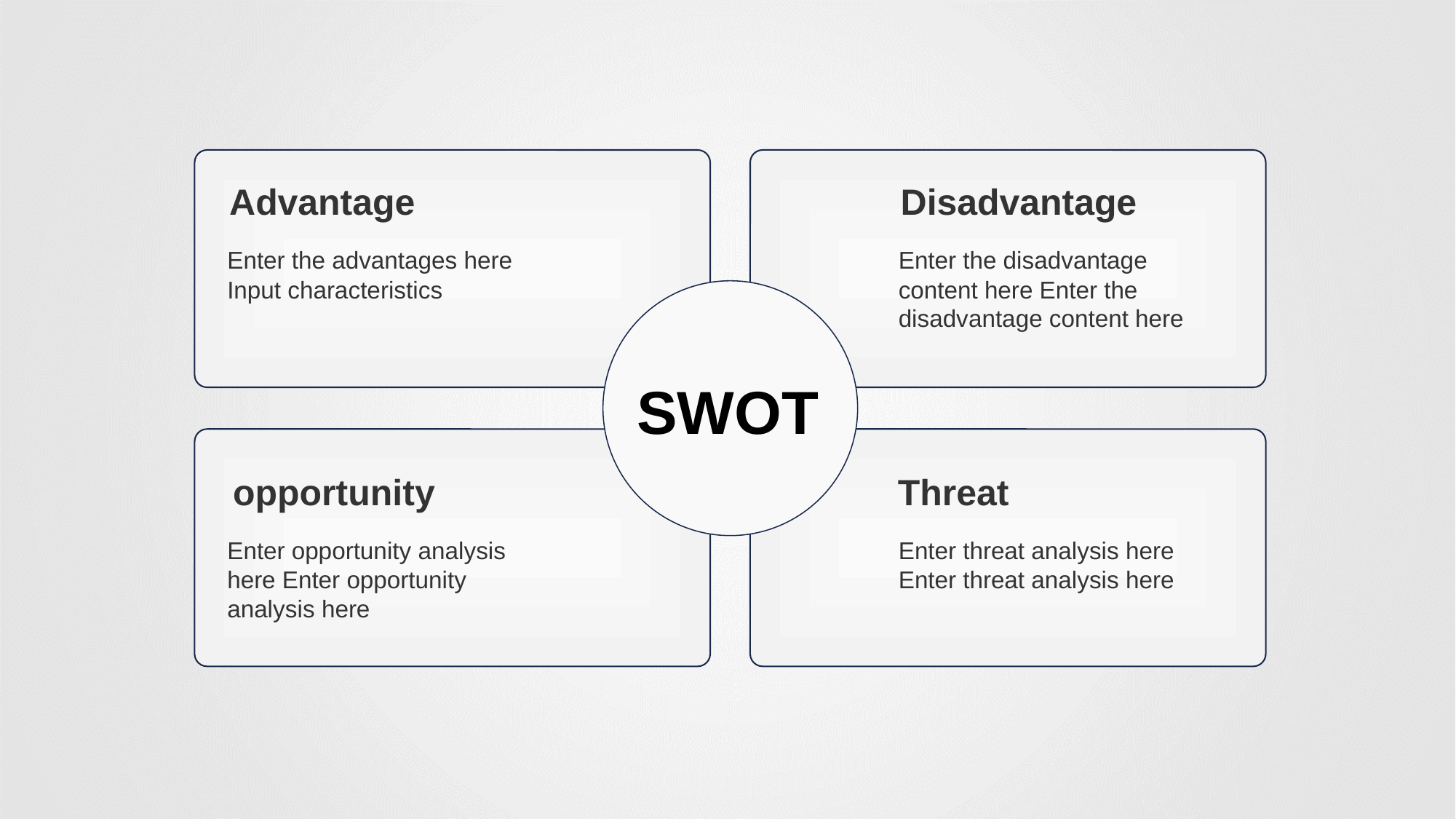

Advantage
Disadvantage
Enter the advantages here Input characteristics
Enter the disadvantage content here Enter the disadvantage content here

SWOT

opportunity
Threat
Enter opportunity analysis here Enter opportunity analysis here
Enter threat analysis here Enter threat analysis here